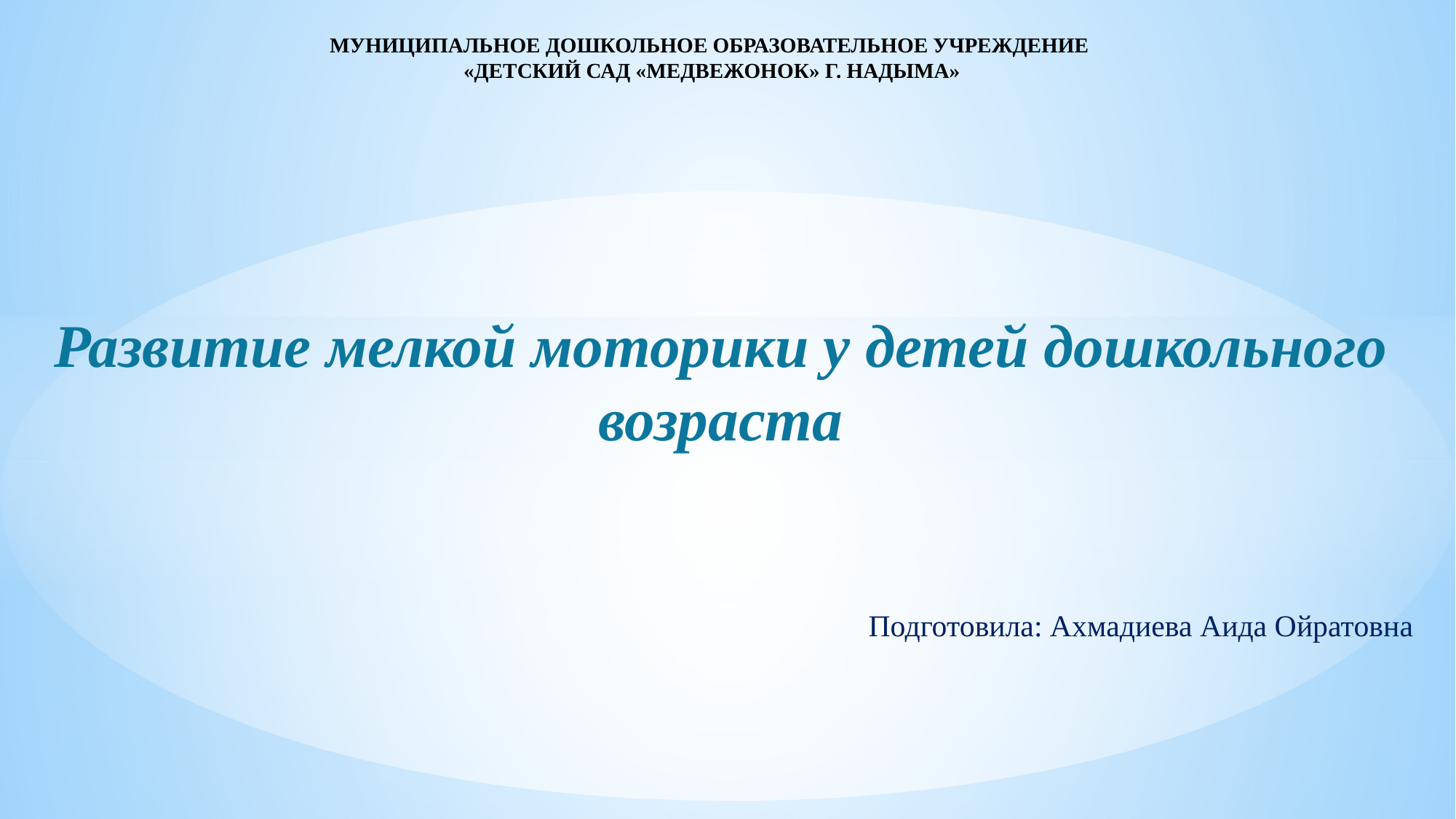

# МУНИЦИПАЛЬНОЕ ДОШКОЛЬНОЕ ОБРАЗОВАТЕЛЬНОЕ УЧРЕЖДЕНИЕ «ДЕТСКИЙ САД «МЕДВЕЖОНОК» Г. НАДЫМА»
Развитие мелкой моторики у детей дошкольного возраста

Подготовила: Ахмадиева Аида Ойратовна